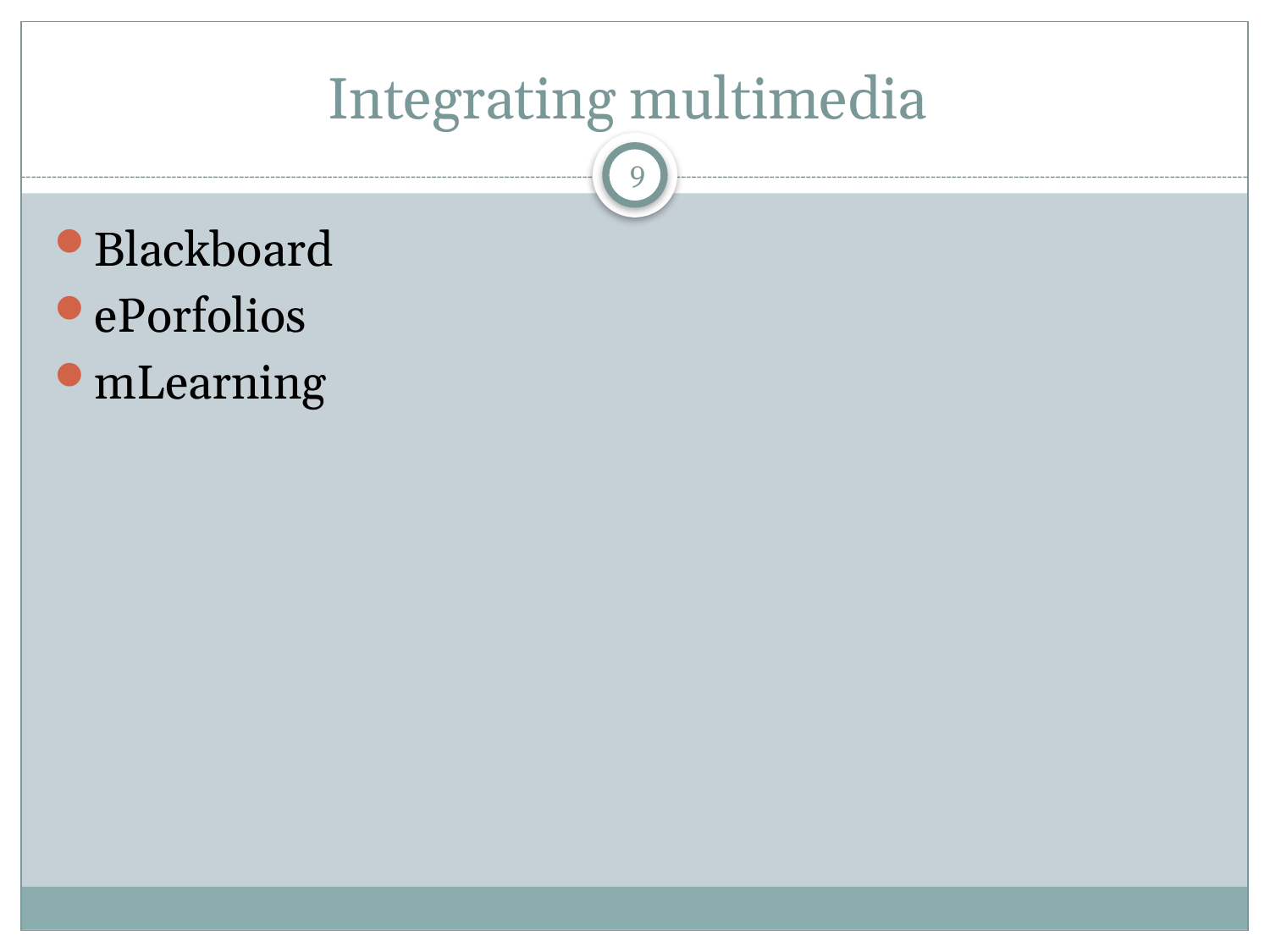

# Integrating multimedia
9
Blackboard
ePorfolios
mLearning